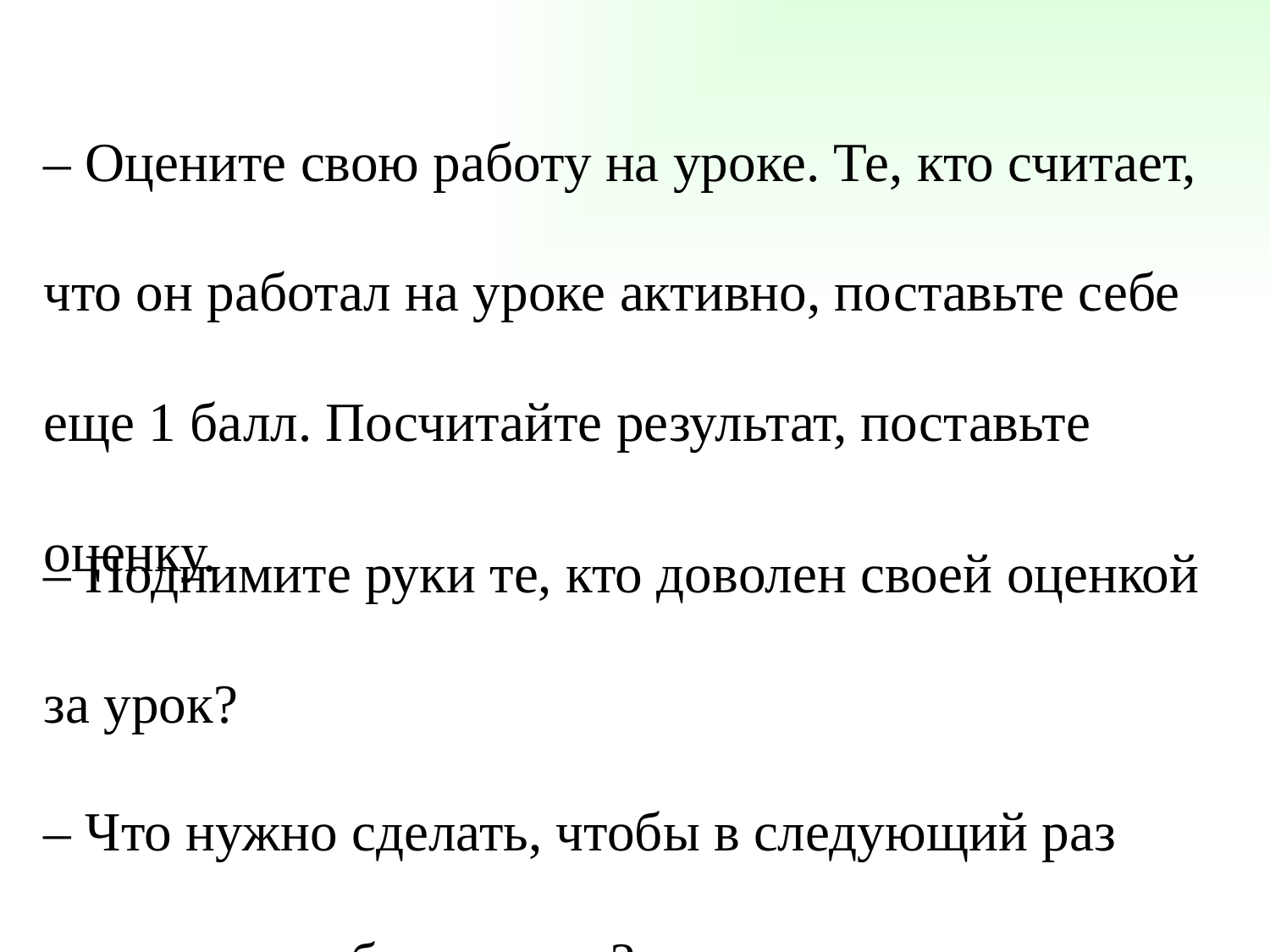

– Оцените свою работу на уроке. Те, кто считает, что он работал на уроке активно, поставьте себе еще 1 балл. Посчитайте результат, поставьте оценку.
– Поднимите руки те, кто доволен своей оценкой за урок?
– Что нужно сделать, чтобы в следующий раз ваша оценка была выше?